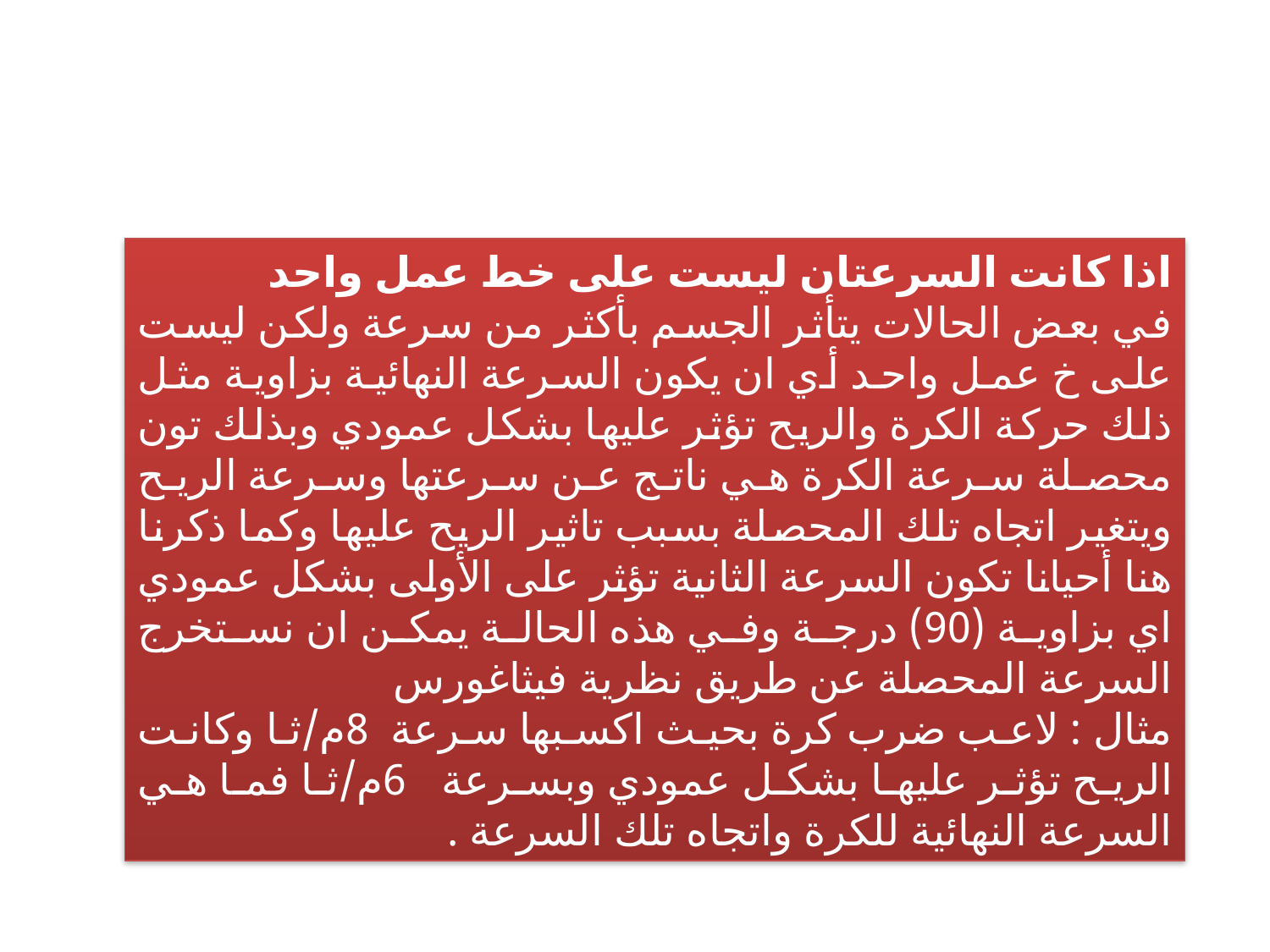

اذا كانت السرعتان ليست على خط عمل واحد
في بعض الحالات يتأثر الجسم بأكثر من سرعة ولكن ليست على خ عمل واحد أي ان يكون السرعة النهائية بزاوية مثل ذلك حركة الكرة والريح تؤثر عليها بشكل عمودي وبذلك تون محصلة سرعة الكرة هي ناتج عن سرعتها وسرعة الريح ويتغير اتجاه تلك المحصلة بسبب تاثير الريح عليها وكما ذكرنا هنا أحيانا تكون السرعة الثانية تؤثر على الأولى بشكل عمودي اي بزاوية (90) درجة وفي هذه الحالة يمكن ان نستخرج السرعة المحصلة عن طريق نظرية فيثاغورس
مثال : لاعب ضرب كرة بحيث اكسبها سرعة 8م/ثا وكانت الريح تؤثر عليها بشكل عمودي وبسرعة  6م/ثا فما هي السرعة النهائية للكرة واتجاه تلك السرعة .